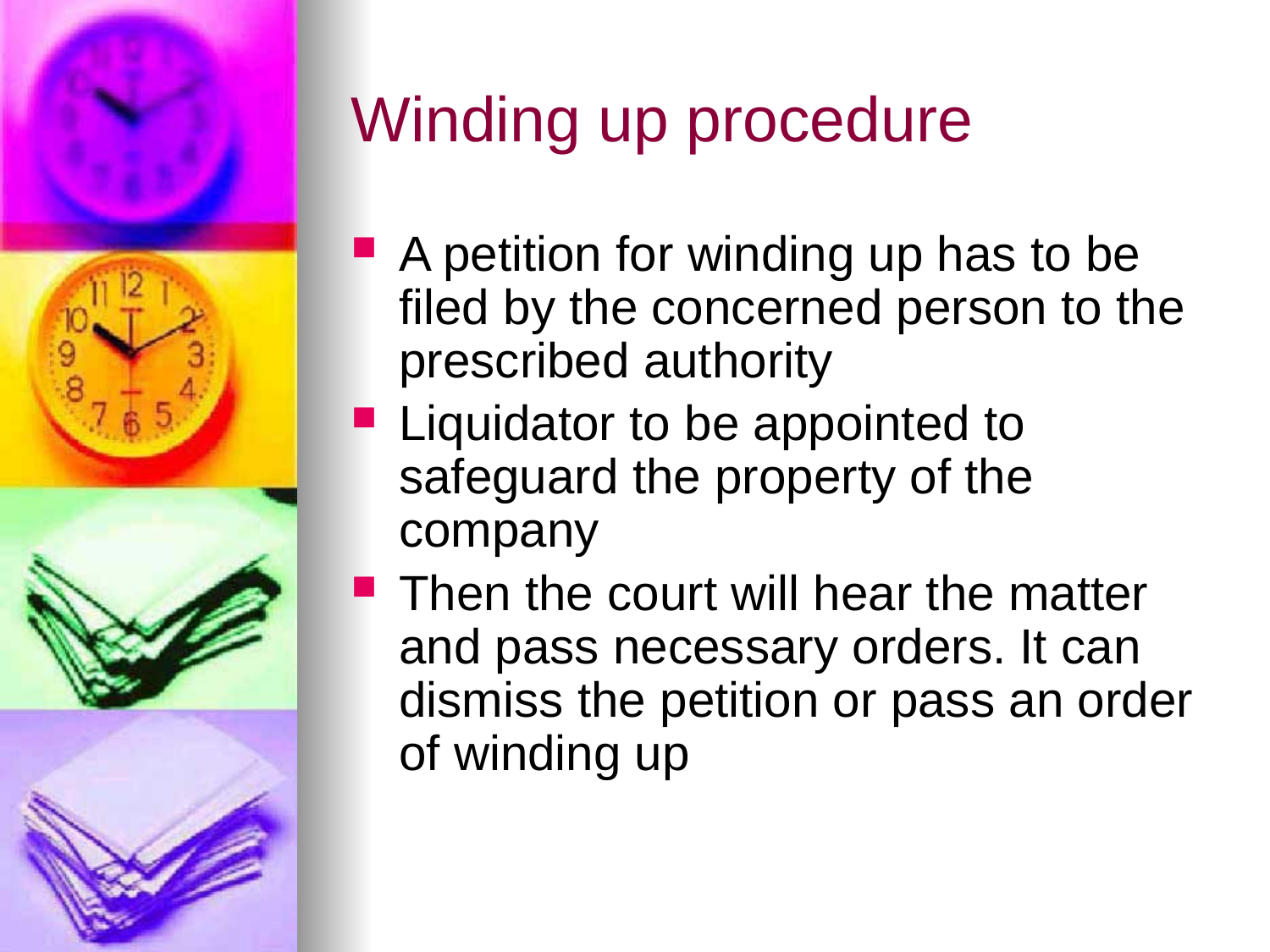

# Winding up procedure
A petition for winding up has to be filed by the concerned person to the prescribed authority
Liquidator to be appointed to safeguard the property of the company
Then the court will hear the matter and pass necessary orders. It can dismiss the petition or pass an order of winding up